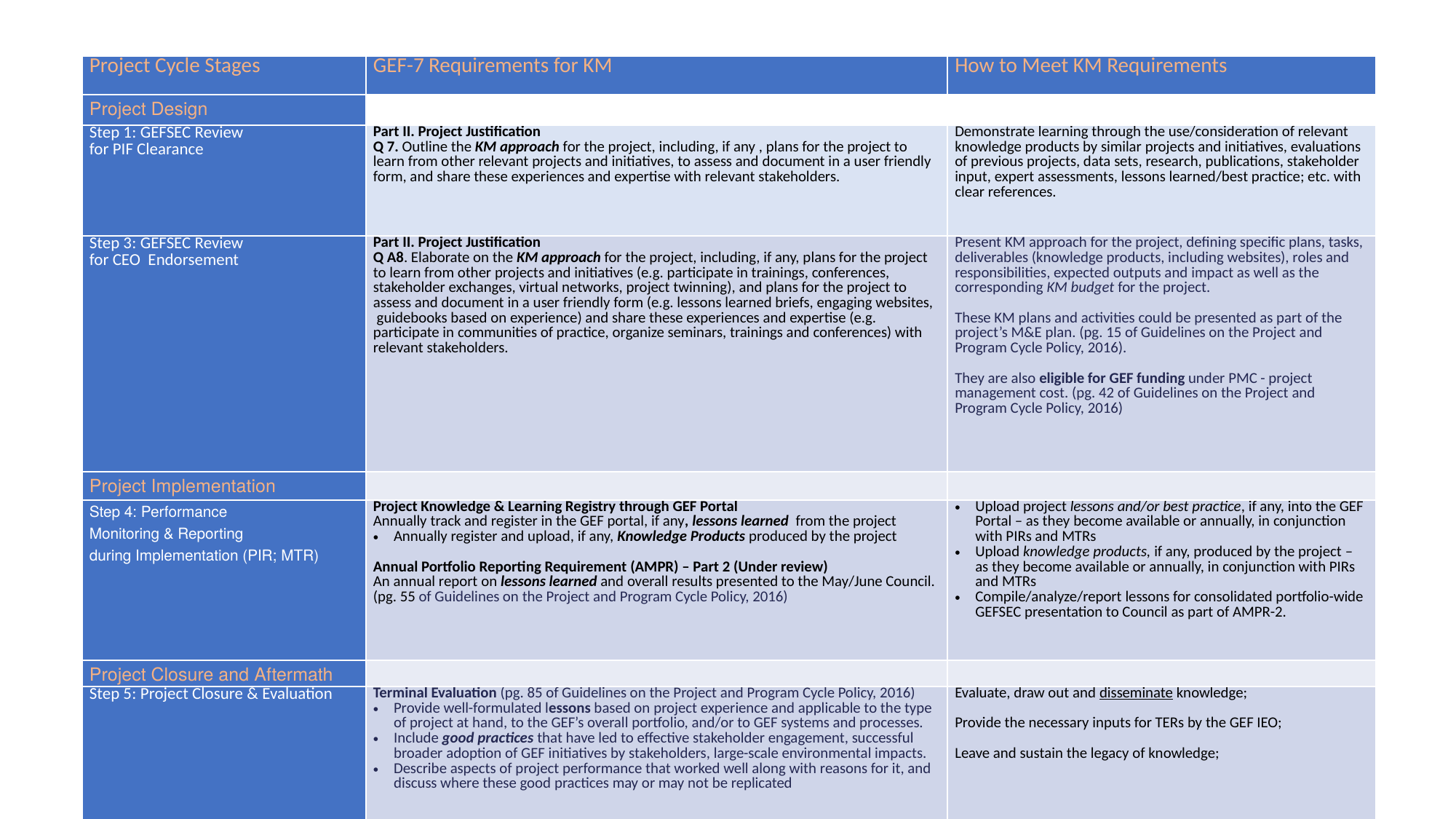

| Project Cycle Stages | GEF-7 Requirements for KM | How to Meet KM Requirements |
| --- | --- | --- |
| Project Design |  |  |
| Step 1: GEFSEC Review for PIF Clearance | Part II. Project Justification Q 7. Outline the KM approach for the project, including, if any , plans for the project to learn from other relevant projects and initiatives, to assess and document in a user friendly form, and share these experiences and expertise with relevant stakeholders. | Demonstrate learning through the use/consideration of relevant knowledge products by similar projects and initiatives, evaluations of previous projects, data sets, research, publications, stakeholder input, expert assessments, lessons learned/best practice; etc. with clear references. |
| Step 3: GEFSEC Review for CEO Endorsement | Part II. Project Justification Q A8. Elaborate on the KM approach for the project, including, if any, plans for the project to learn from other projects and initiatives (e.g. participate in trainings, conferences, stakeholder exchanges, virtual networks, project twinning), and plans for the project to assess and document in a user friendly form (e.g. lessons learned briefs, engaging websites,  guidebooks based on experience) and share these experiences and expertise (e.g. participate in communities of practice, organize seminars, trainings and conferences) with relevant stakeholders. | Present KM approach for the project, defining specific plans, tasks, deliverables (knowledge products, including websites), roles and responsibilities, expected outputs and impact as well as the corresponding KM budget for the project. These KM plans and activities could be presented as part of the project’s M&E plan. (pg. 15 of Guidelines on the Project and Program Cycle Policy, 2016). They are also eligible for GEF funding under PMC - project management cost. (pg. 42 of Guidelines on the Project and Program Cycle Policy, 2016) |
| Project Implementation |  |  |
| Step 4: Performance Monitoring & Reporting during Implementation (PIR; MTR) | Project Knowledge & Learning Registry through GEF Portal Annually track and register in the GEF portal, if any, lessons learned from the project Annually register and upload, if any, Knowledge Products produced by the project Annual Portfolio Reporting Requirement (AMPR) – Part 2 (Under review) An annual report on lessons learned and overall results presented to the May/June Council. (pg. 55 of Guidelines on the Project and Program Cycle Policy, 2016) | Upload project lessons and/or best practice, if any, into the GEF Portal – as they become available or annually, in conjunction with PIRs and MTRs Upload knowledge products, if any, produced by the project – as they become available or annually, in conjunction with PIRs and MTRs Compile/analyze/report lessons for consolidated portfolio-wide GEFSEC presentation to Council as part of AMPR-2. |
| Project Closure and Aftermath |  |  |
| Step 5: Project Closure & Evaluation | Terminal Evaluation (pg. 85 of Guidelines on the Project and Program Cycle Policy, 2016) Provide well-formulated lessons based on project experience and applicable to the type of project at hand, to the GEF’s overall portfolio, and/or to GEF systems and processes. Include good practices that have led to effective stakeholder engagement, successful broader adoption of GEF initiatives by stakeholders, large-scale environmental impacts. Describe aspects of project performance that worked well along with reasons for it, and discuss where these good practices may or may not be replicated | Evaluate, draw out and disseminate knowledge; Provide the necessary inputs for TERs by the GEF IEO; Leave and sustain the legacy of knowledge; |
# Knowledge Capture and Use Throughout the GEF Project Cycle
7